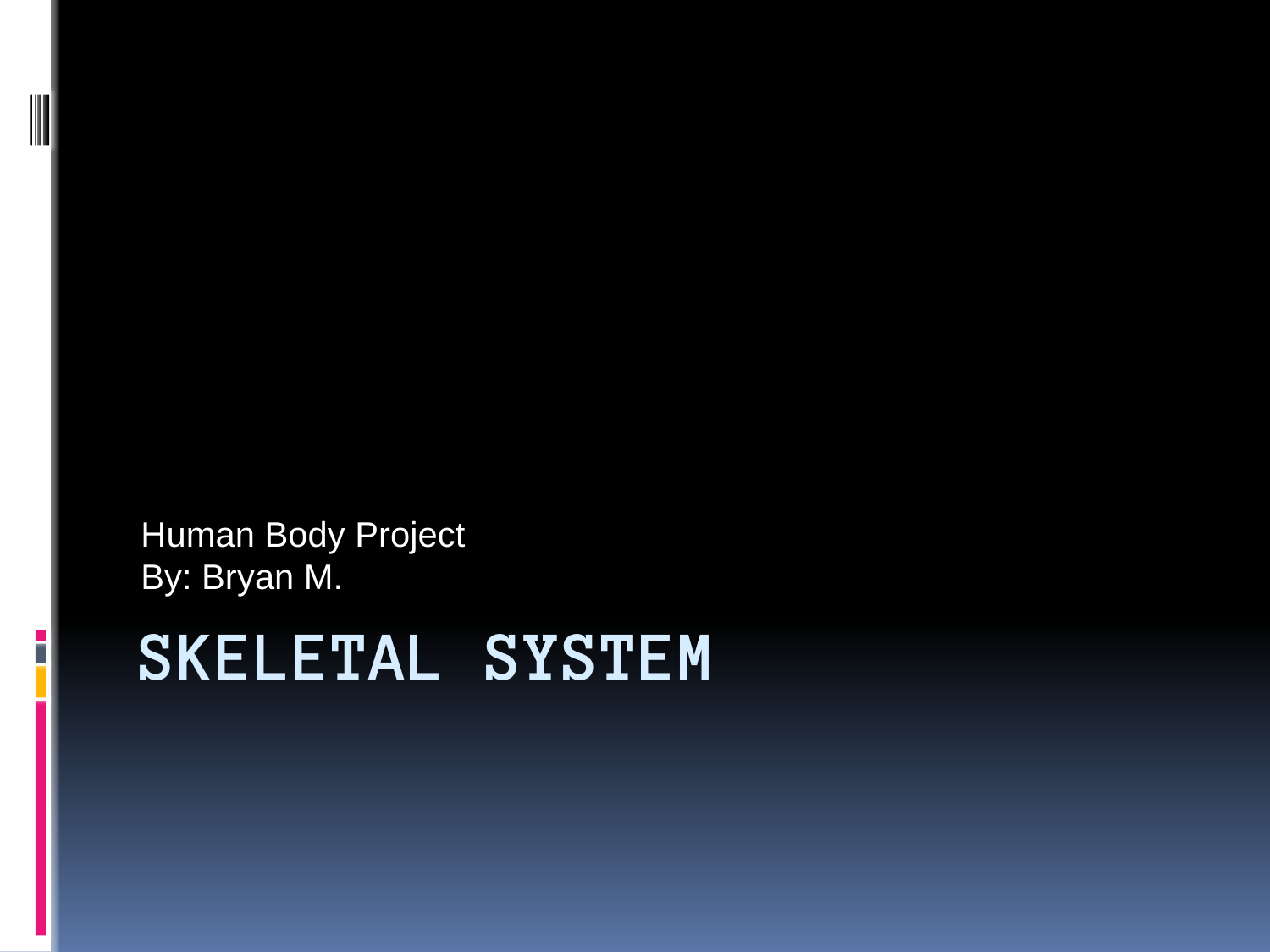

Human Body Project
By: Bryan M.
# Skeletal System